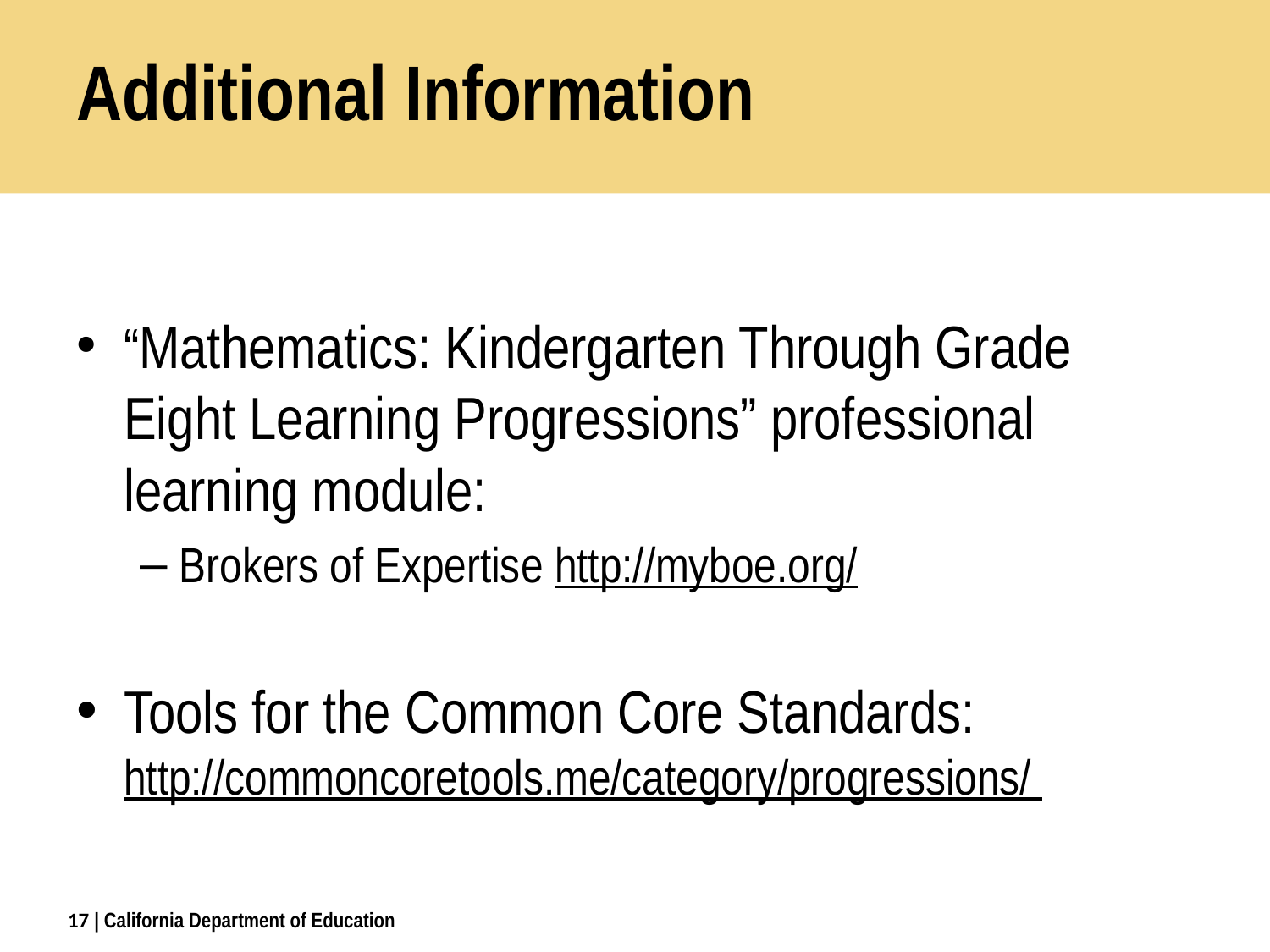

# Additional Information

“Mathematics: Kindergarten Through Grade Eight Learning Progressions” professional learning module:
Brokers of Expertise http://myboe.org/

Tools for the Common Core Standards: http://commoncoretools.me/category/progressions/

17
| California Department of Education